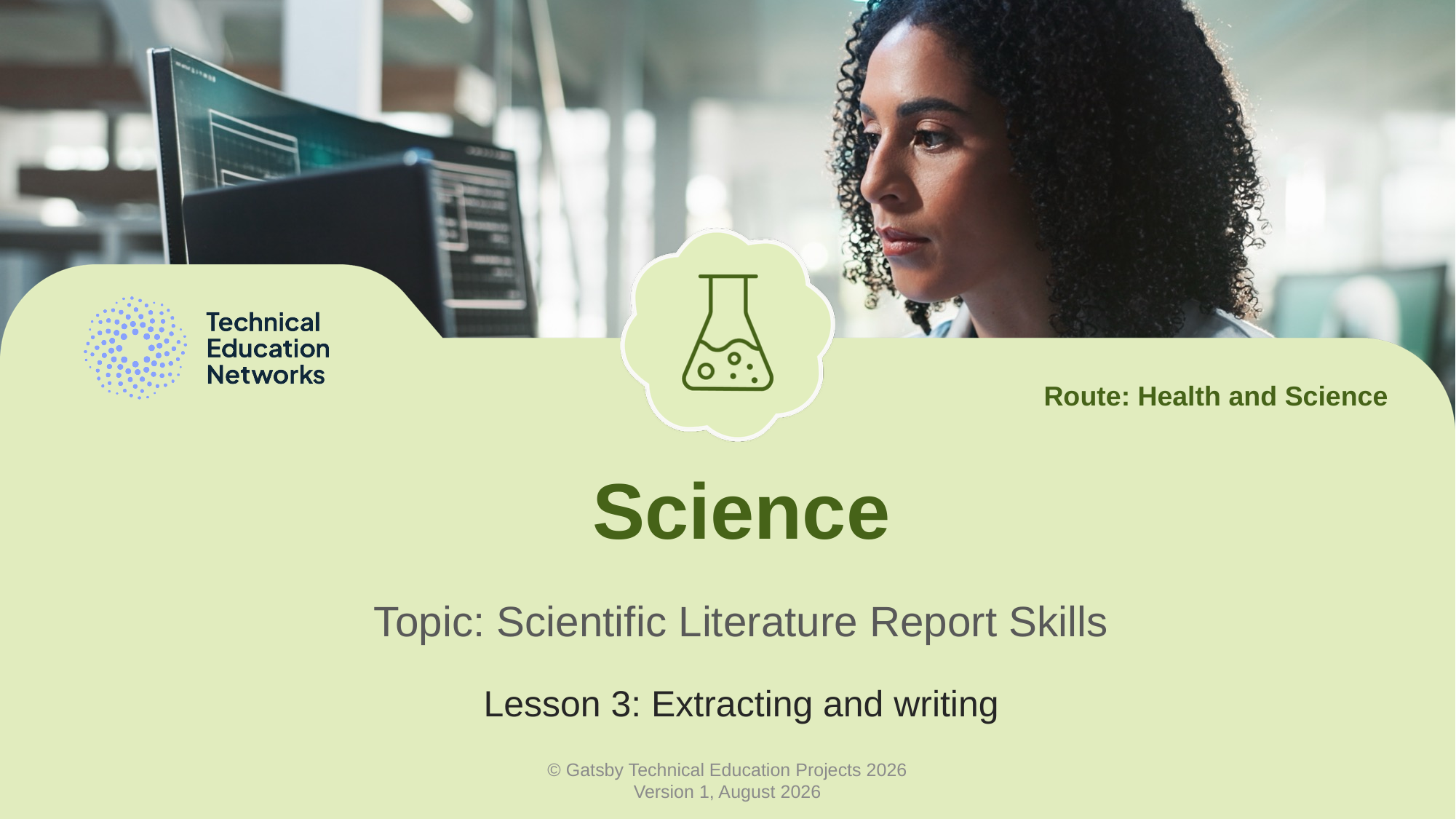

Route: Health and Science
# Science
Topic: Scientific Literature Report Skills
Lesson 3: Extracting and writing